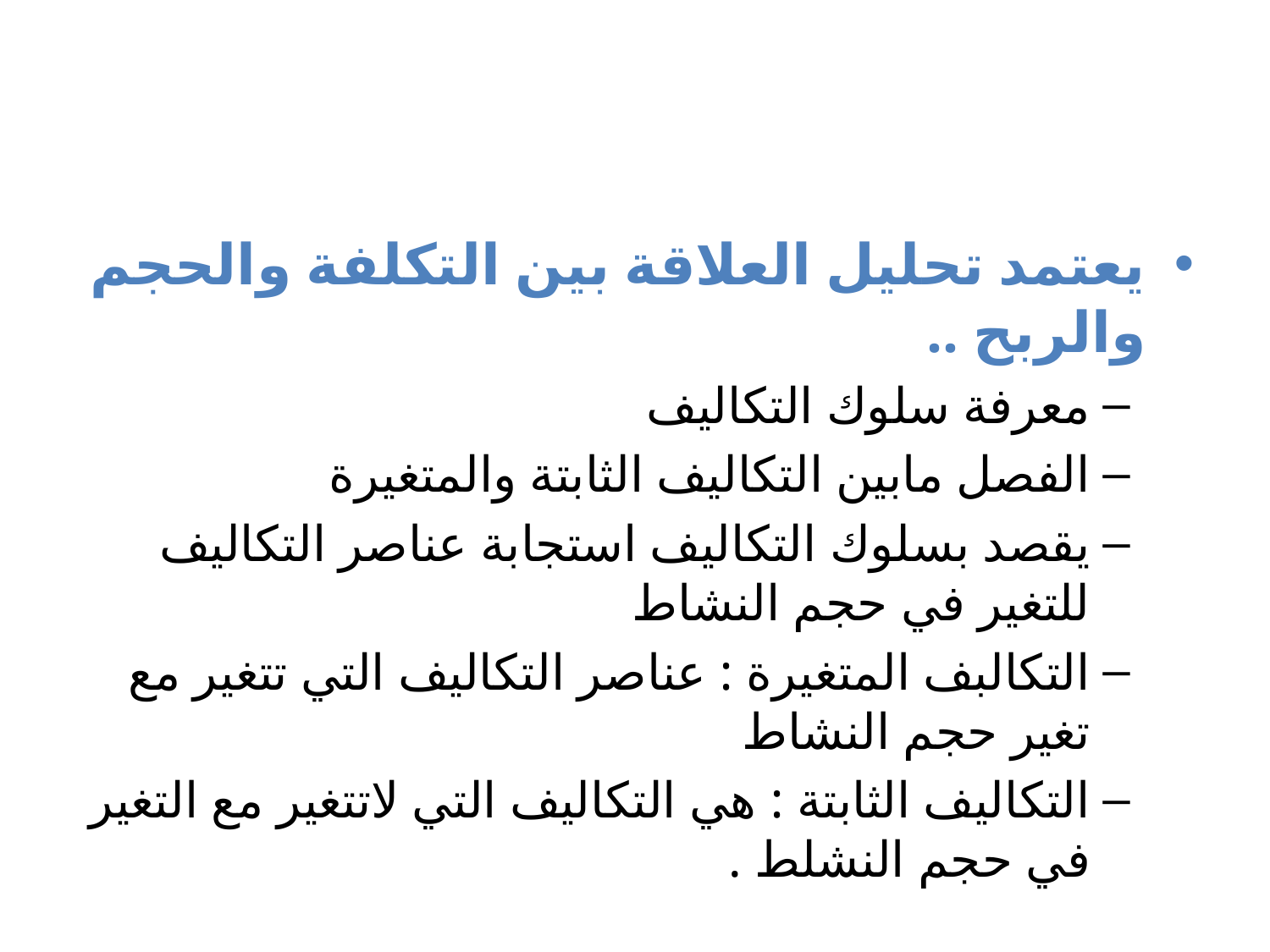

يعتمد تحليل العلاقة بين التكلفة والحجم والربح ..
معرفة سلوك التكاليف
الفصل مابين التكاليف الثابتة والمتغيرة
يقصد بسلوك التكاليف استجابة عناصر التكاليف للتغير في حجم النشاط
التكالبف المتغيرة : عناصر التكاليف التي تتغير مع تغير حجم النشاط
التكاليف الثابتة : هي التكاليف التي لاتتغير مع التغير في حجم النشلط .